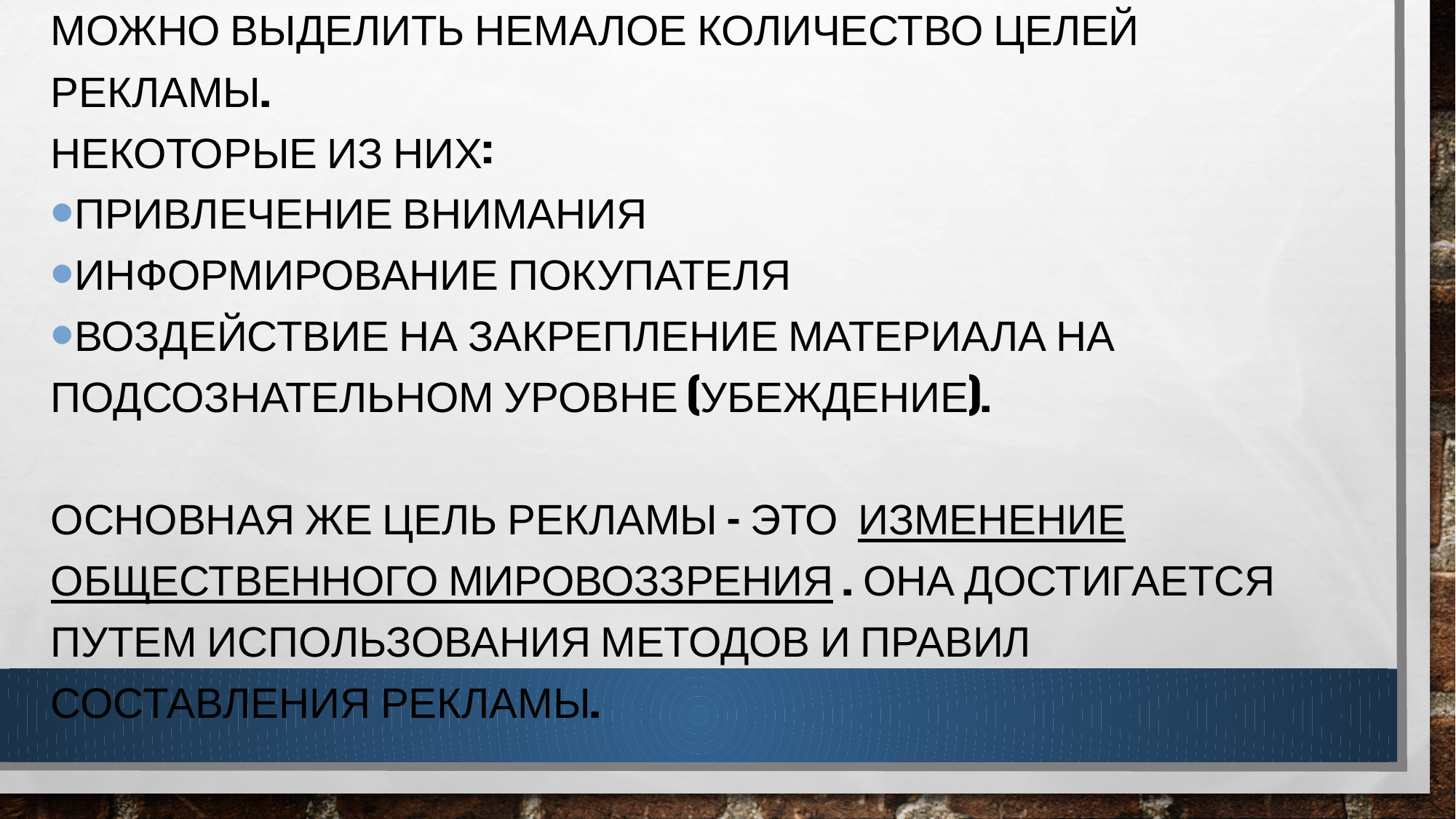

Можно выделить немалое количество целей рекламы.
Некоторые из них:
Привлечение внимания
Информирование покупателя
Воздействие на закрепление материала на подсознательном уровне (убеждение).
Основная же цель рекламы – это  изменение общественного мировоззрения . Она достигается путем использования методов и правил составления рекламы.
#